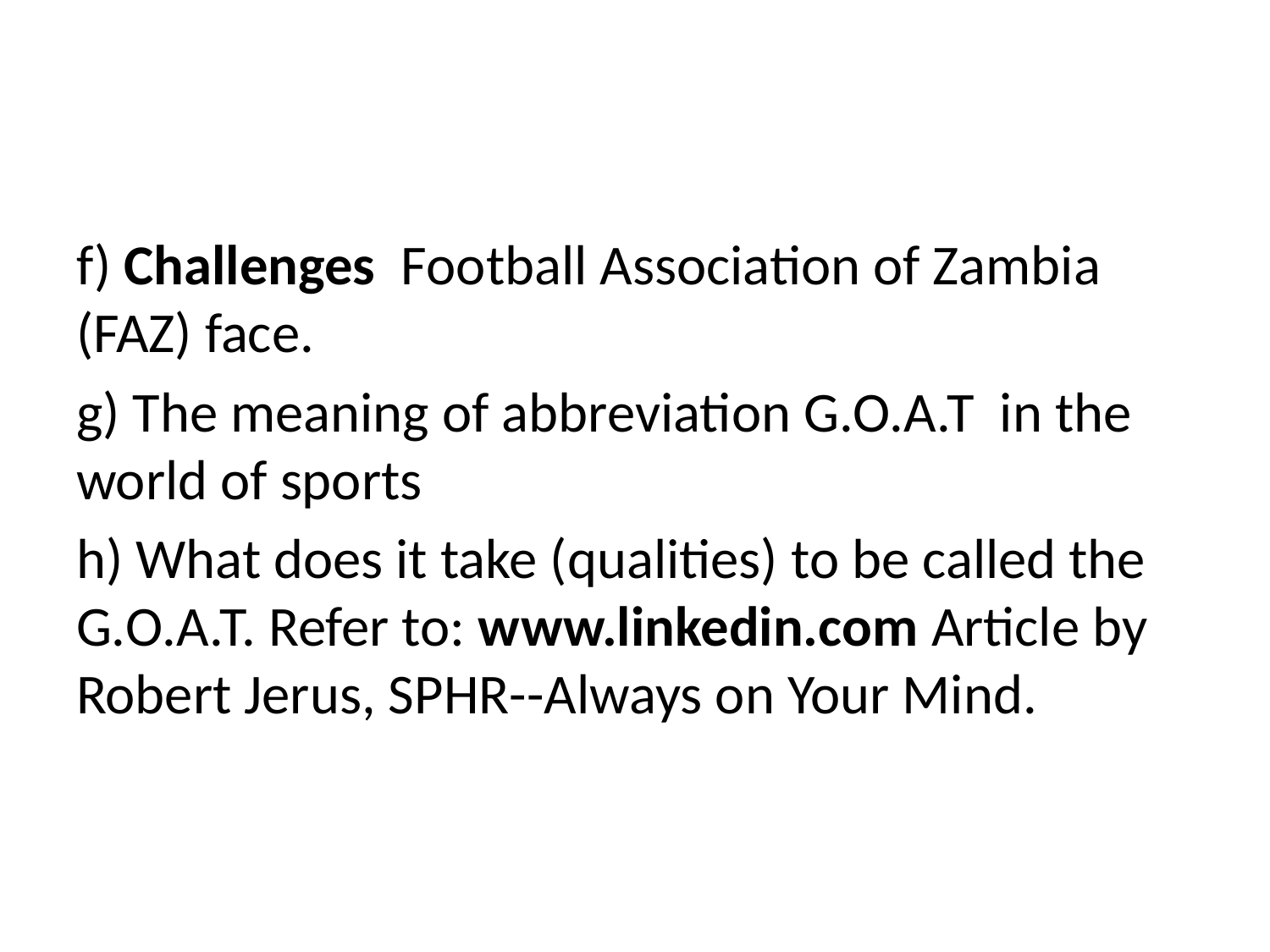

#
f) Challenges  Football Association of Zambia (FAZ) face.
g) The meaning of abbreviation G.O.A.T  in the world of sports
h) What does it take (qualities) to be called the G.O.A.T. Refer to: www.linkedin.com Article by Robert Jerus, SPHR--Always on Your Mind.